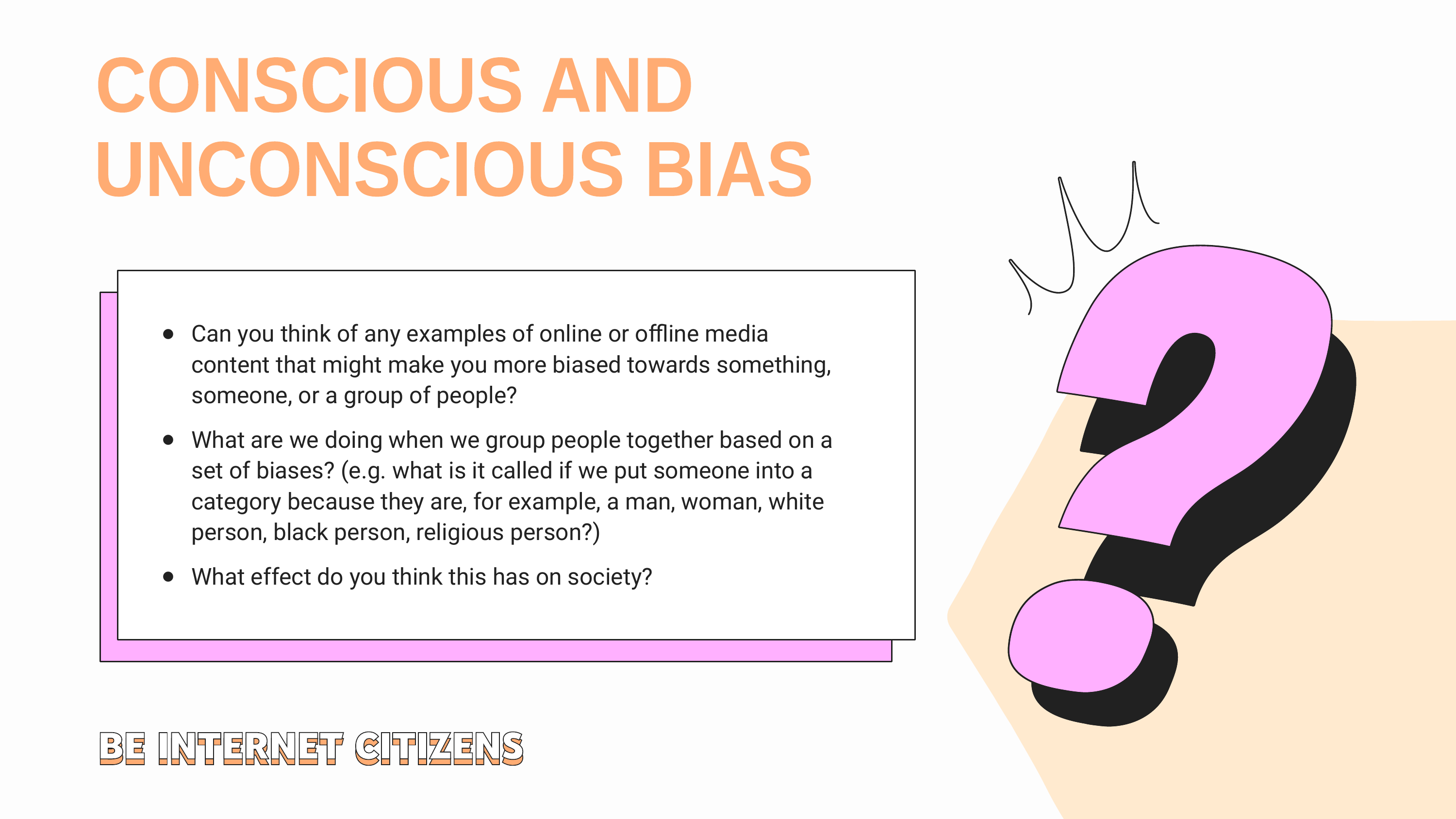

CONSCIOUS AND

UNCONSCIOUS BIAS

Can you think of any examples of online or offline media content that might make you more biased towards something, someone, or a group of people?
What are we doing when we group people together based on a set of biases? (e.g. what is it called if we put someone into a category because they are, for example, a man, woman, white person, black person, religious person?)
What effect do you think this has on society?